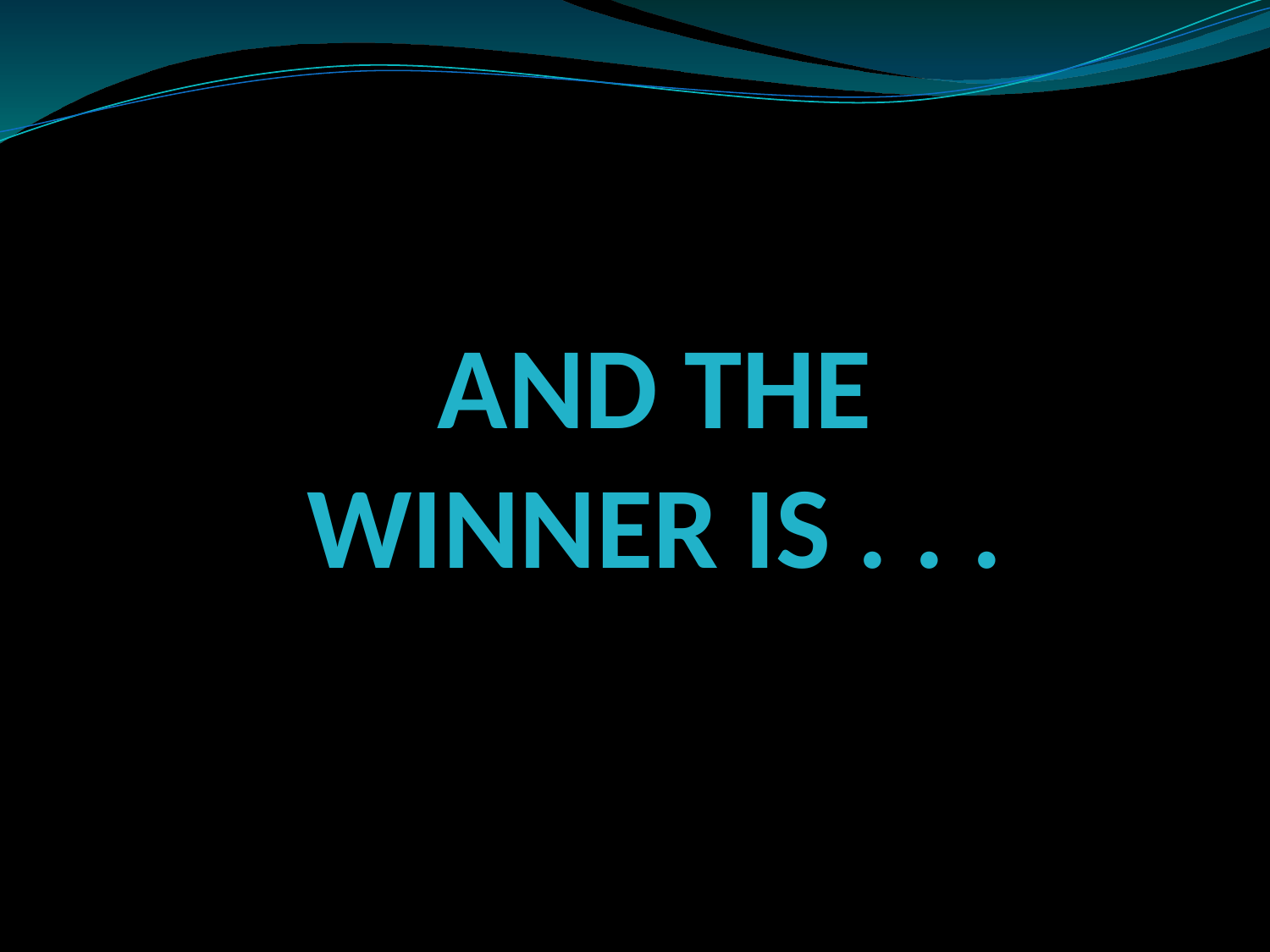

AND THE
WINNER IS . . .